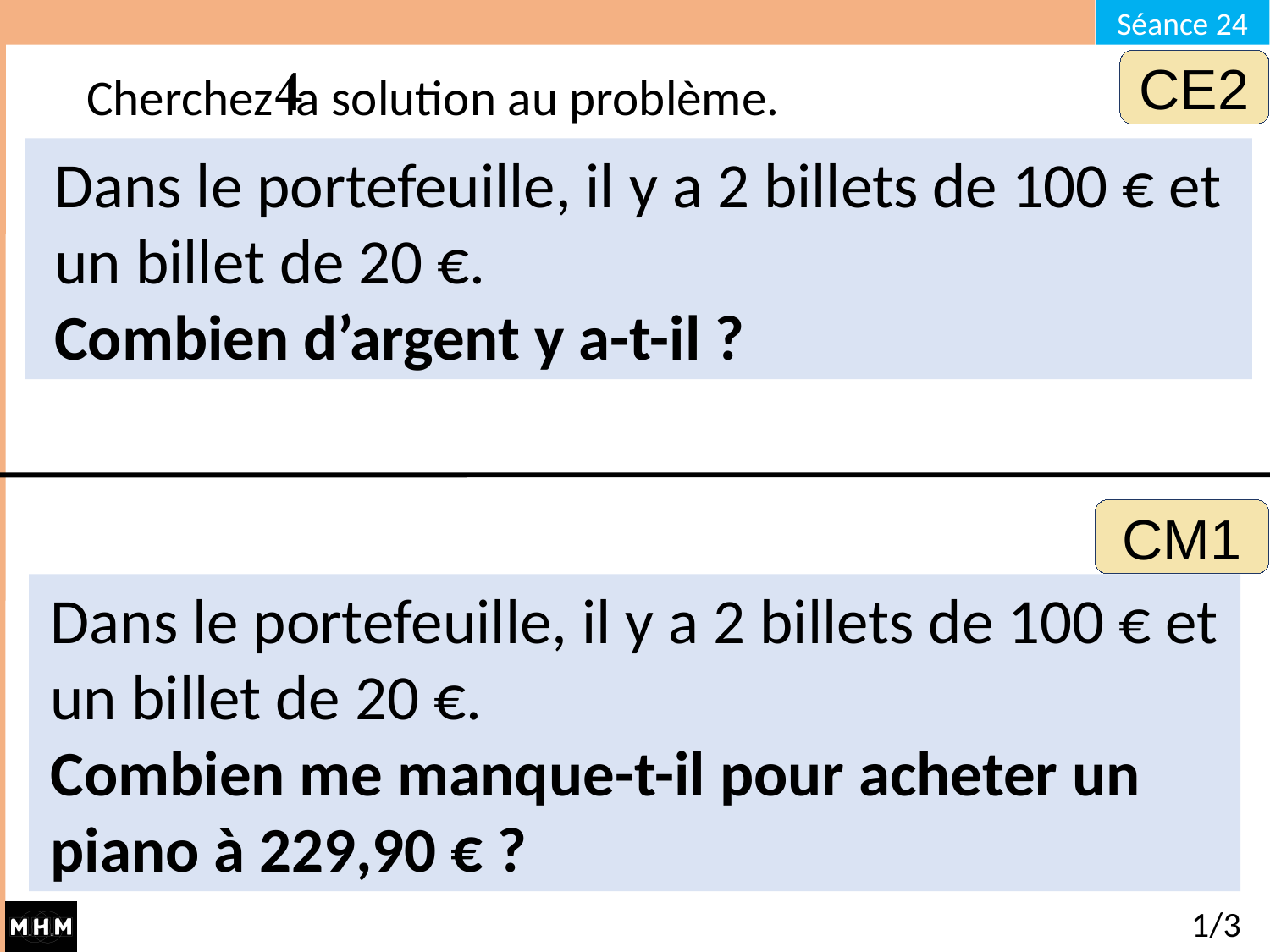

# Cherchez la solution au problème.
CE2
Dans le portefeuille, il y a 2 billets de 100 € et un billet de 20 €.
Combien d’argent y a-t-il ?

CM1
Dans le portefeuille, il y a 2 billets de 100 € et un billet de 20 €.
Combien me manque-t-il pour acheter un piano à 229,90 € ?
1/3